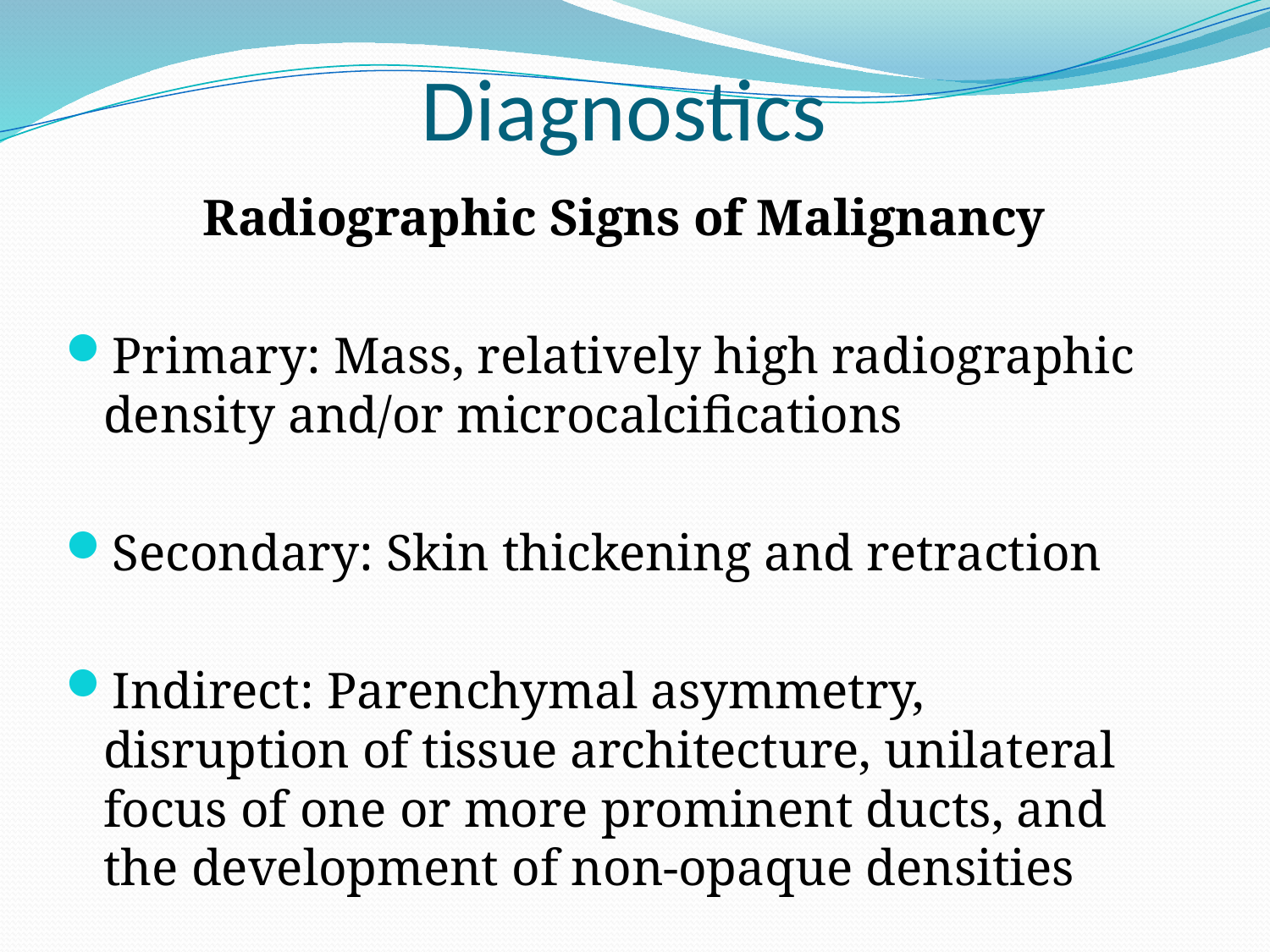

# Diagnostics
Radiographic Signs of Malignancy

Primary: Mass, relatively high radiographic density and/or microcalcifications

Secondary: Skin thickening and retraction

Indirect: Parenchymal asymmetry, disruption of tissue architecture, unilateral focus of one or more prominent ducts, and the development of non-opaque densities